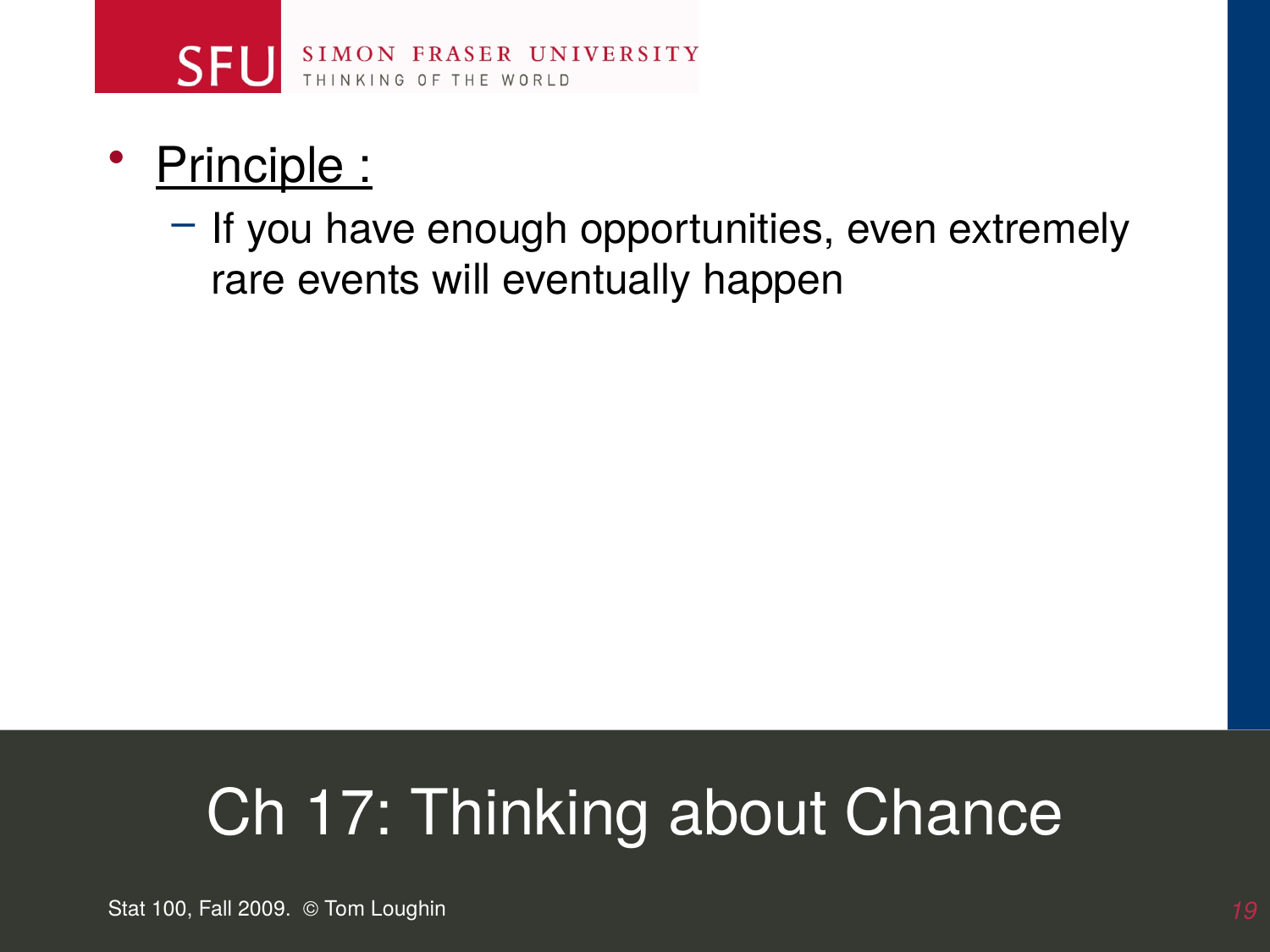

Principle :
If you have enough opportunities, even extremely rare events will eventually happen

# Ch 17: Thinking about Chance
Stat 100, Fall 2009.  © Tom Loughin
19